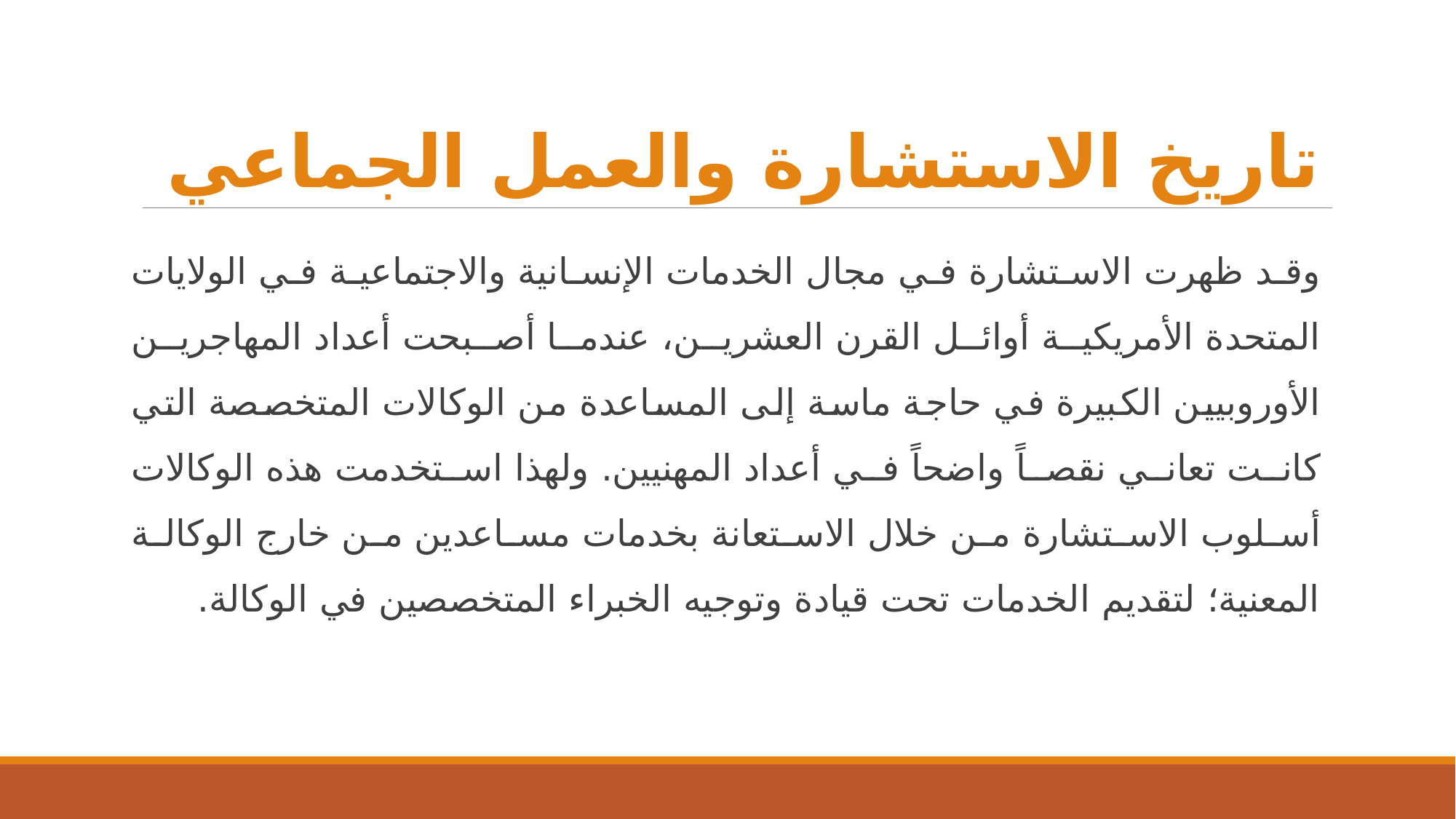

# تاريخ الاستشارة والعمل الجماعي
وقد ظهرت الاستشارة في مجال الخدمات الإنسانية والاجتماعية في الولايات المتحدة الأمريكية أوائل القرن العشرين، عندما أصبحت أعداد المهاجرين الأوروبيين الكبيرة في حاجة ماسة إلى المساعدة من الوكالات المتخصصة التي كانت تعاني نقصاً واضحاً في أعداد المهنيين. ولهذا استخدمت هذه الوكالات أسلوب الاستشارة من خلال الاستعانة بخدمات مساعدين من خارج الوكالة المعنية؛ لتقديم الخدمات تحت قيادة وتوجيه الخبراء المتخصصين في الوكالة.